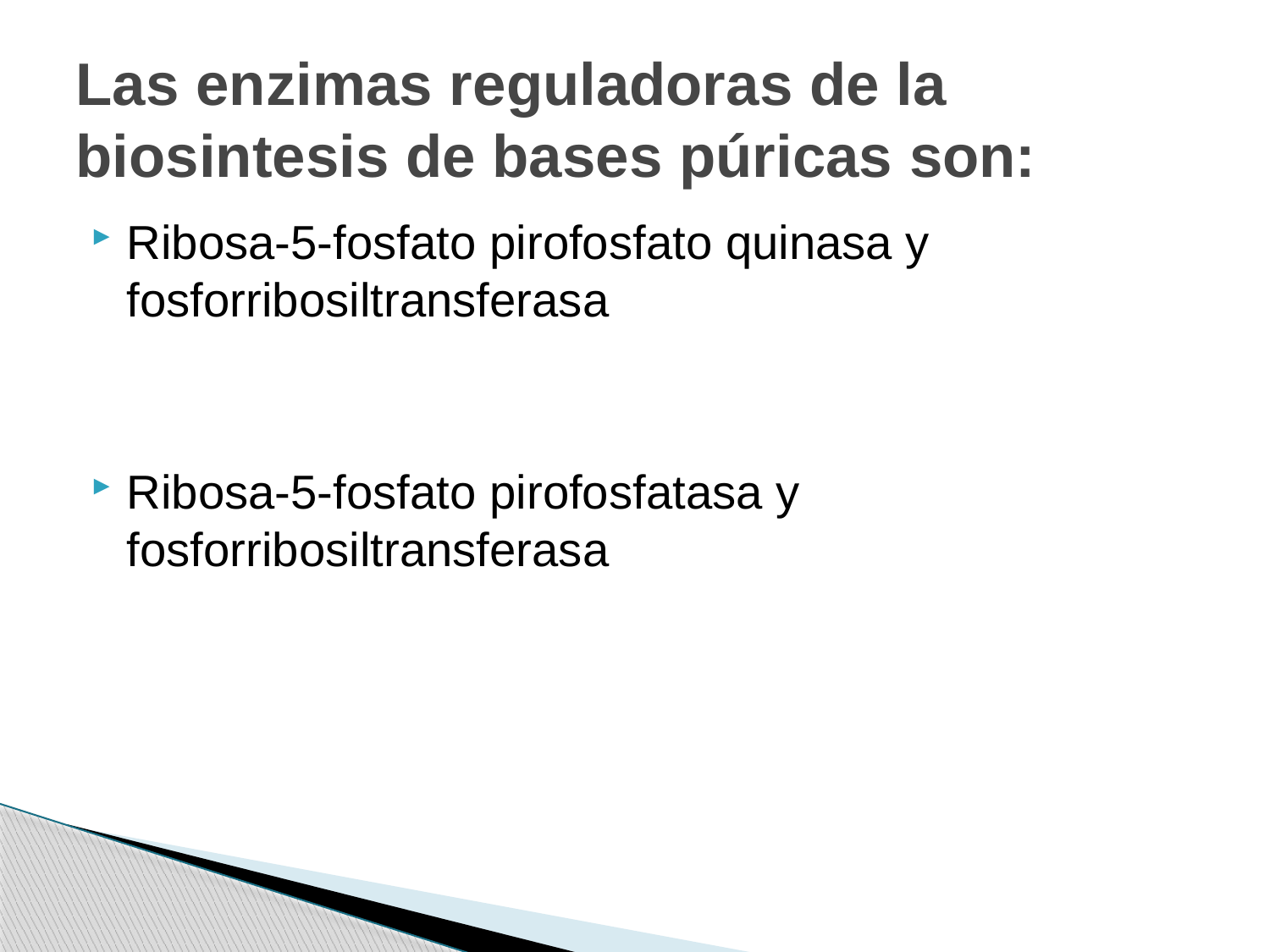

# Las enzimas reguladoras de la biosintesis de bases púricas son:
Ribosa-5-fosfato pirofosfato quinasa y fosforribosiltransferasa

Ribosa-5-fosfato pirofosfatasa y fosforribosiltransferasa